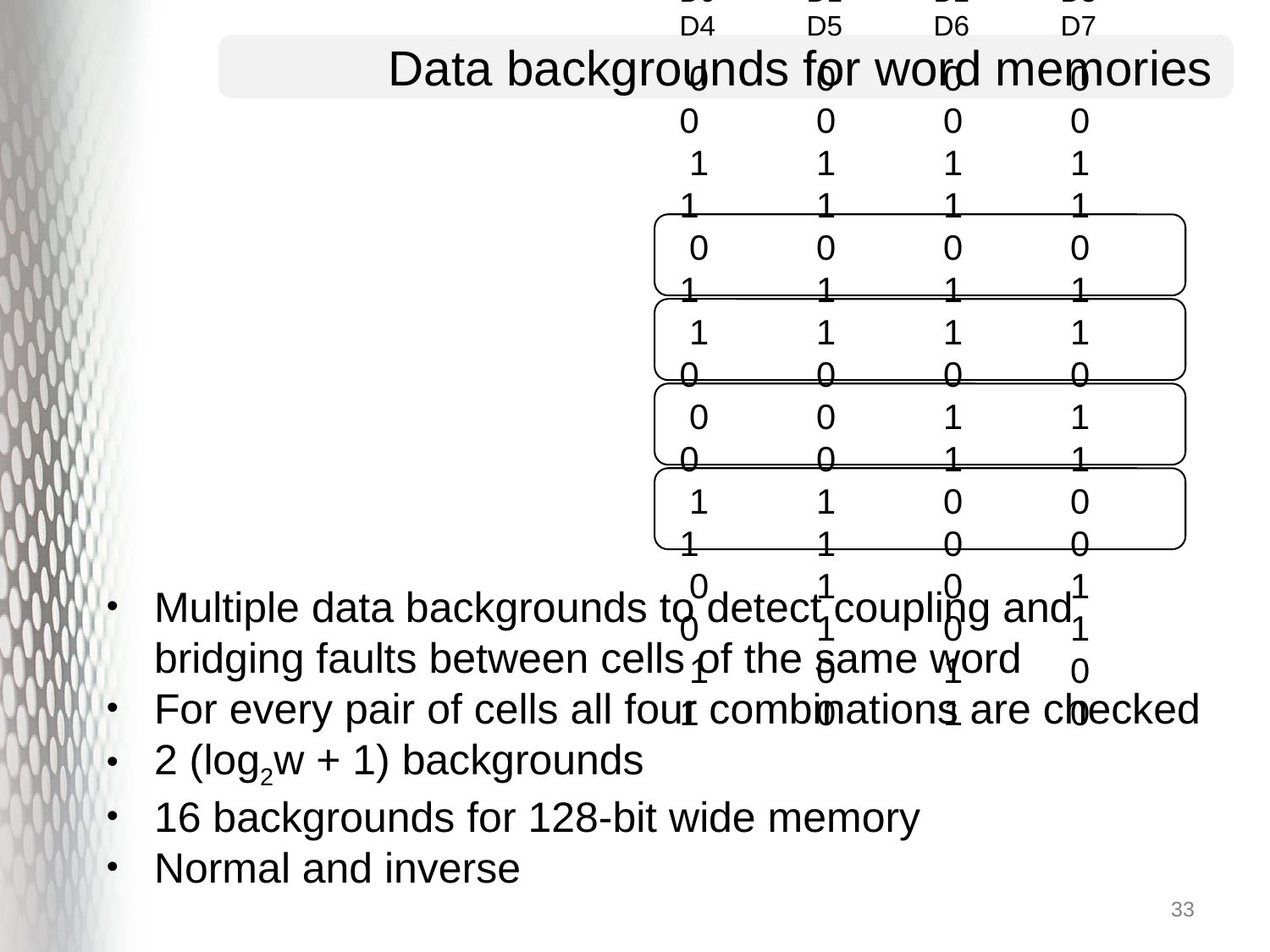

# Data backgrounds for word memories
D0	D1	D2	D3	D4	D5	D6	D7
 0	 0	 0	 0	 0	 0	 0	 0
 1	 1	 1	 1	 1	 1	 1	 1
 0	 0	 0	 0	 1	 1	 1	 1
 1	 1	 1	 1	 0	 0	 0	 0
 0	 0	 1	 1	 0	 0	 1	 1
 1	 1	 0	 0	 1	 1	 0	 0
 0	 1	 0	 1	 0	 1	 0	 1
 1	 0	 1	 0	 1	 0	 1	 0

Multiple data backgrounds to detect coupling and bridging faults between cells of the same word
For every pair of cells all four combinations are checked
2 (log2w + 1) backgrounds
16 backgrounds for 128-bit wide memory
Normal and inverse